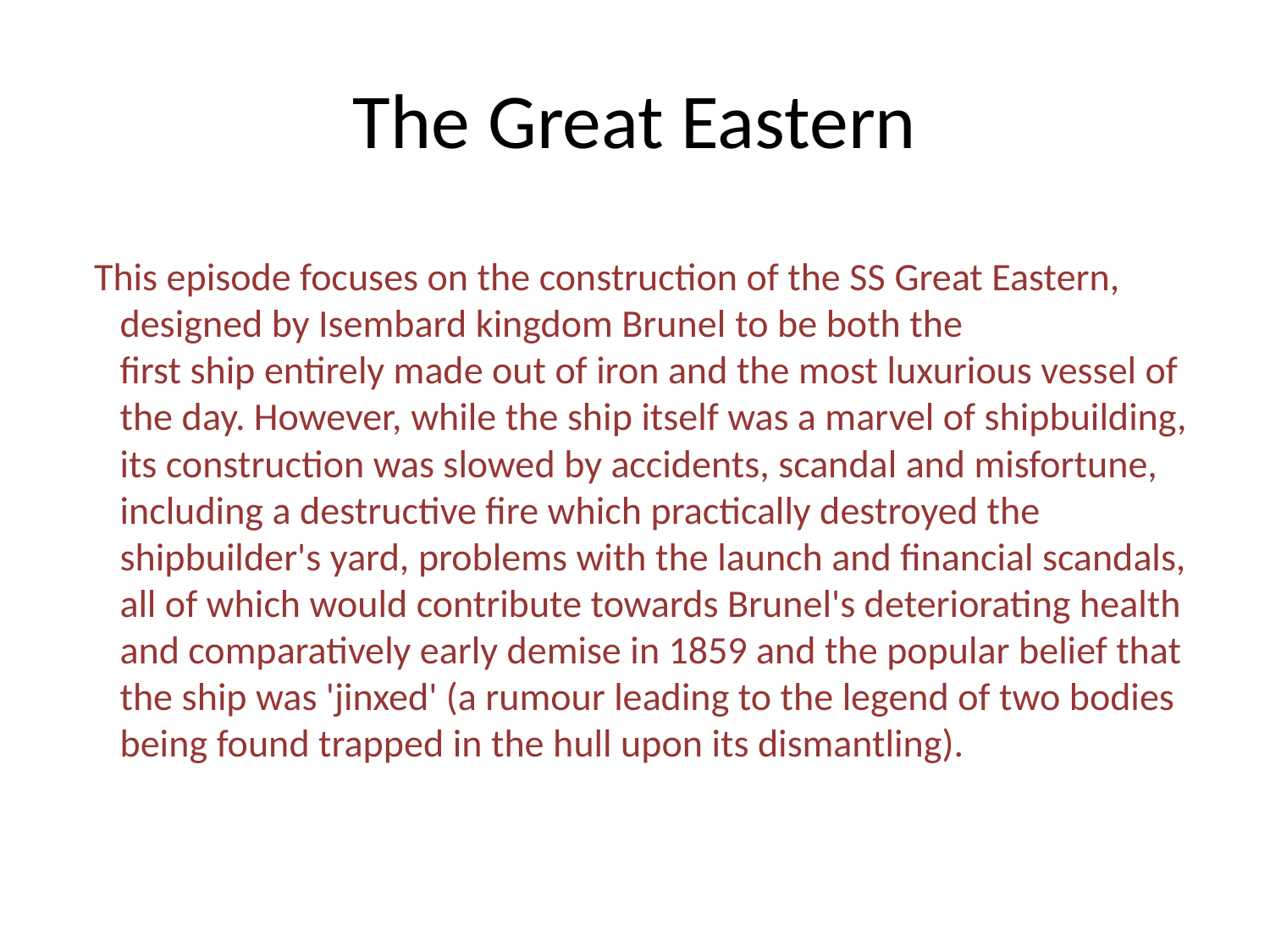

# The Great Eastern

      This episode focuses on the construction of the SS Great Eastern, designed by Isembard kingdom Brunel to be both the first ship entirely made out of iron and the most luxurious vessel of the day. However, while the ship itself was a marvel of shipbuilding, its construction was slowed by accidents, scandal and misfortune, including a destructive fire which practically destroyed the shipbuilder's yard, problems with the launch and financial scandals, all of which would contribute towards Brunel's deteriorating health and comparatively early demise in 1859 and the popular belief that the ship was 'jinxed' (a rumour leading to the legend of two bodies being found trapped in the hull upon its dismantling).